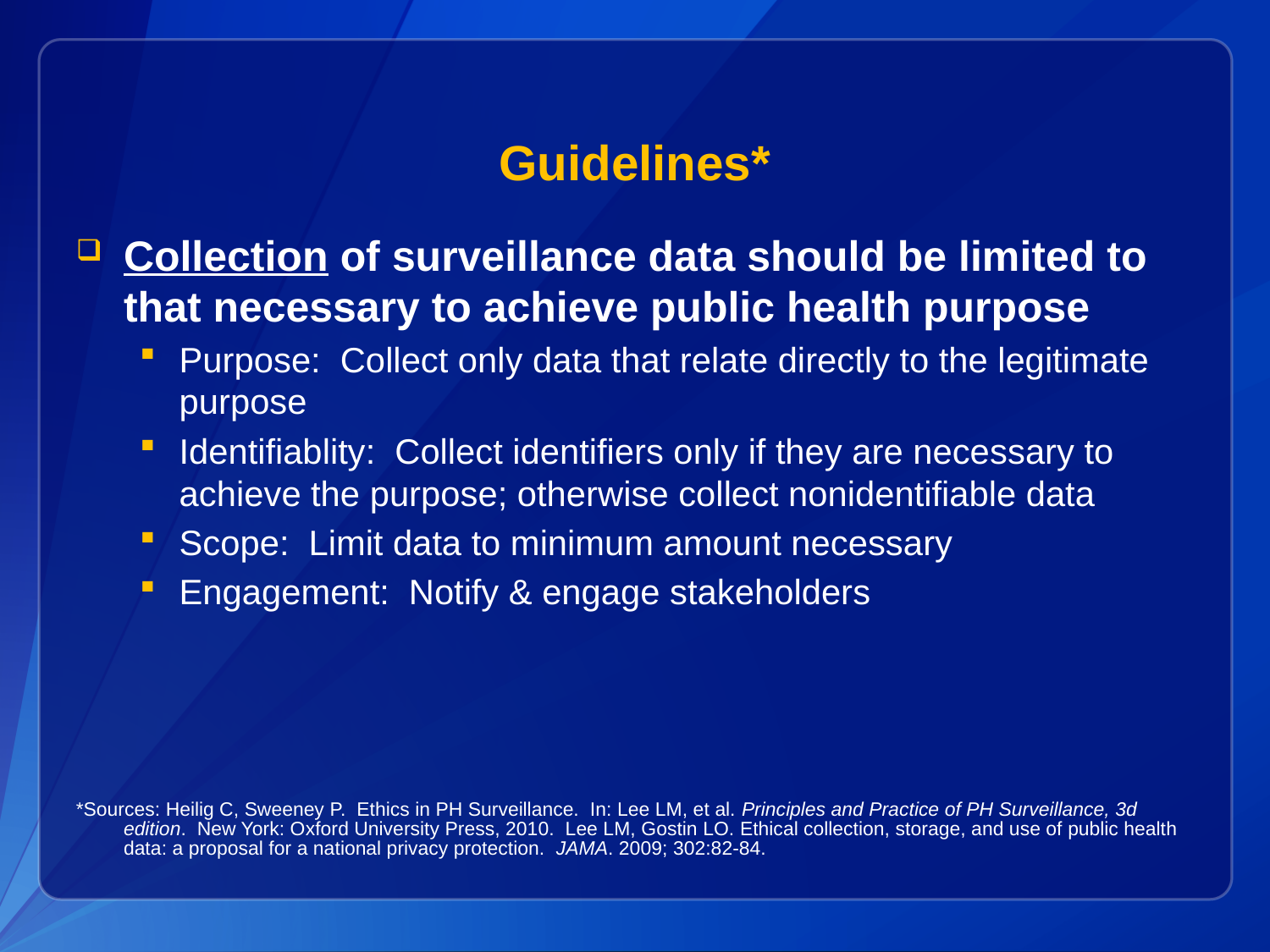

# Guidelines*
Collection of surveillance data should be limited to that necessary to achieve public health purpose
Purpose:  Collect only data that relate directly to the legitimate purpose
Identifiablity:  Collect identifiers only if they are necessary to achieve the purpose; otherwise collect nonidentifiable data
Scope:  Limit data to minimum amount necessary
Engagement:  Notify & engage stakeholders

*Sources: Heilig C, Sweeney P.  Ethics in PH Surveillance.  In: Lee LM, et al. Principles and Practice of PH Surveillance, 3d edition.  New York: Oxford University Press, 2010.  Lee LM, Gostin LO. Ethical collection, storage, and use of public health data: a proposal for a national privacy protection.  JAMA. 2009; 302:82-84.